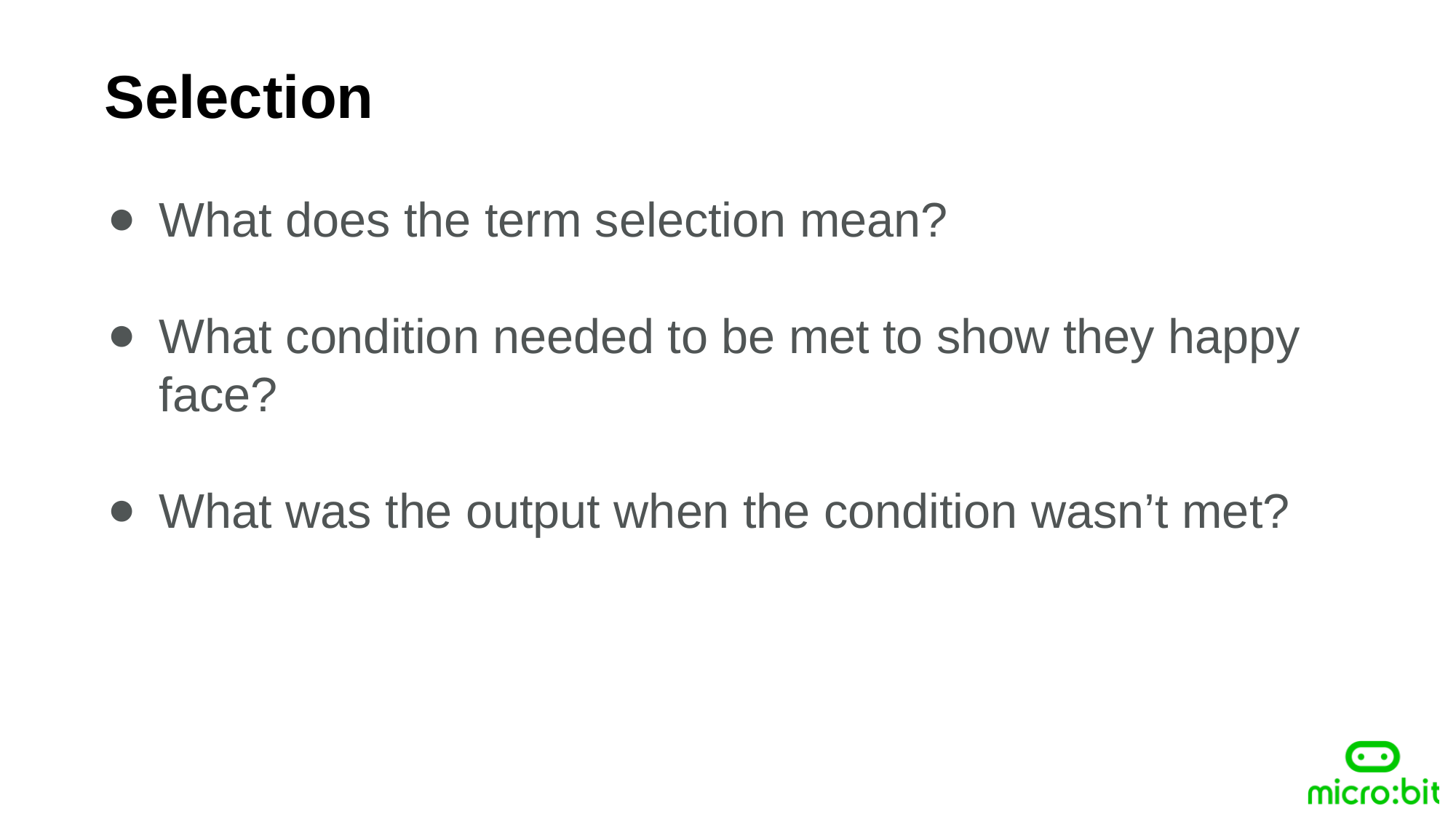

Selection

What does the term selection mean?

What condition needed to be met to show they happy face?

What was the output when the condition wasn’t met?